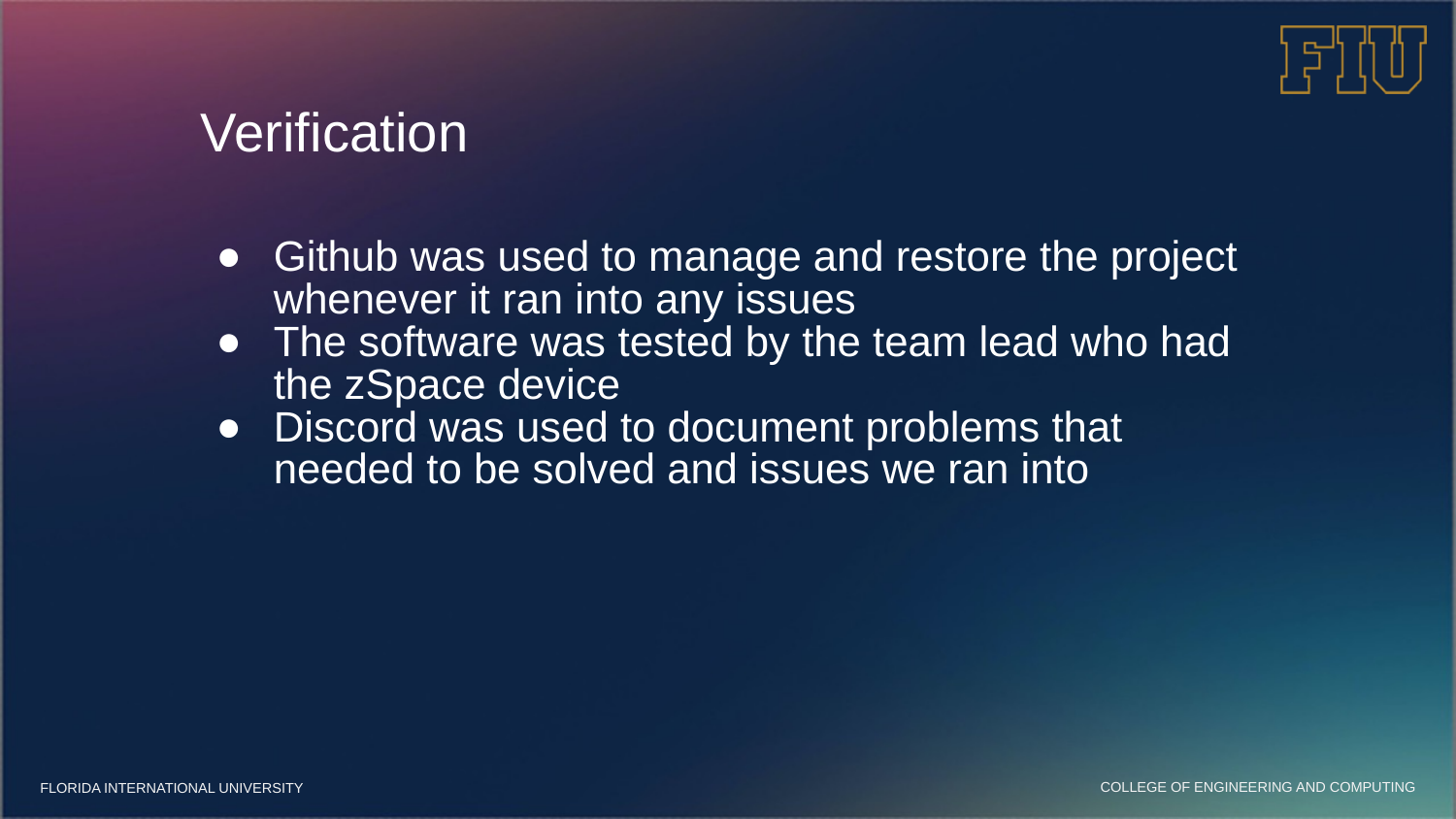

# Verification
Github was used to manage and restore the project whenever it ran into any issues
The software was tested by the team lead who had the zSpace device
Discord was used to document problems that needed to be solved and issues we ran into